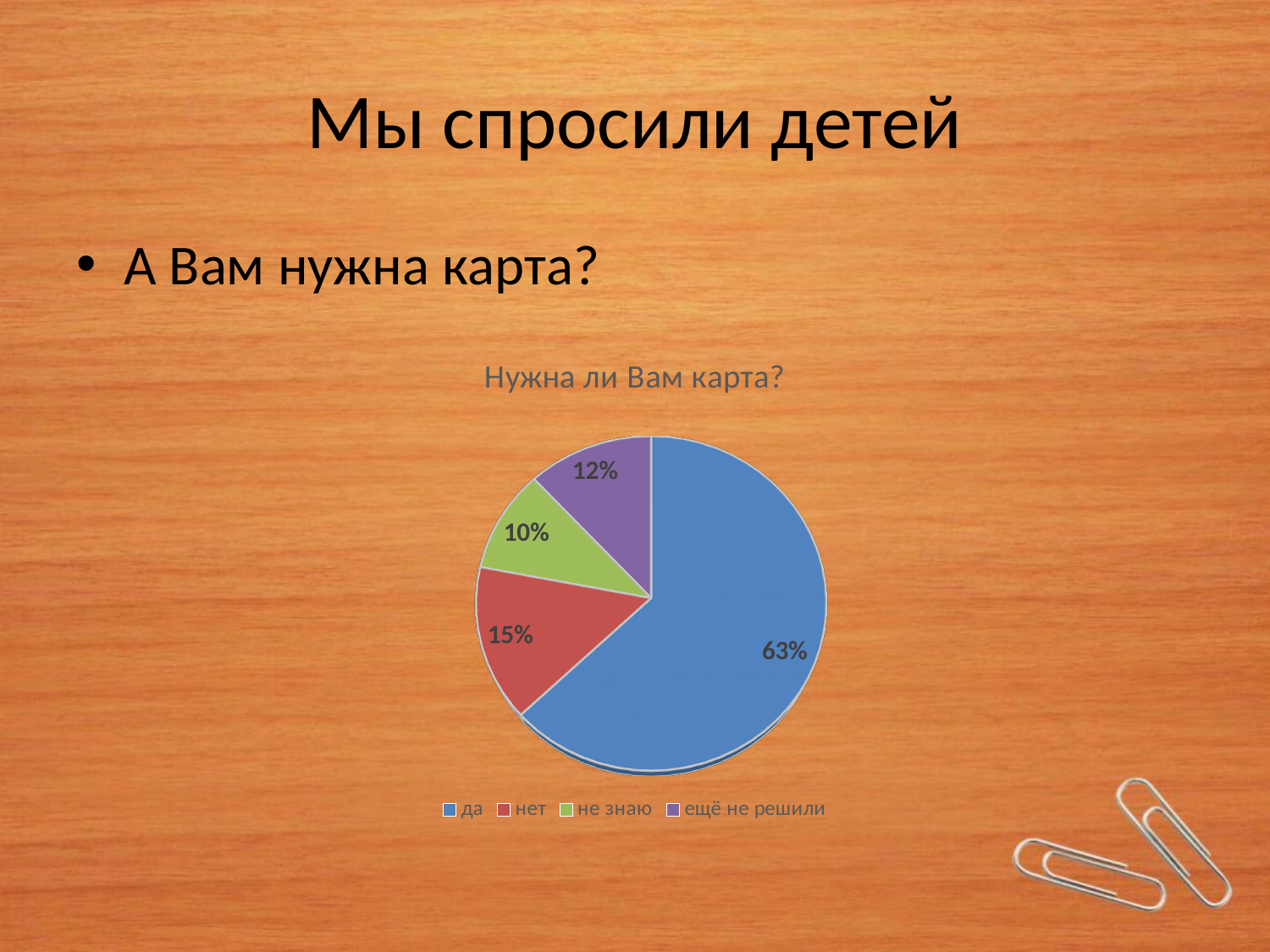

# Мы спросили детей

### Chart

| Category |
|---|
А Вам нужна карта?

[unsupported chart]